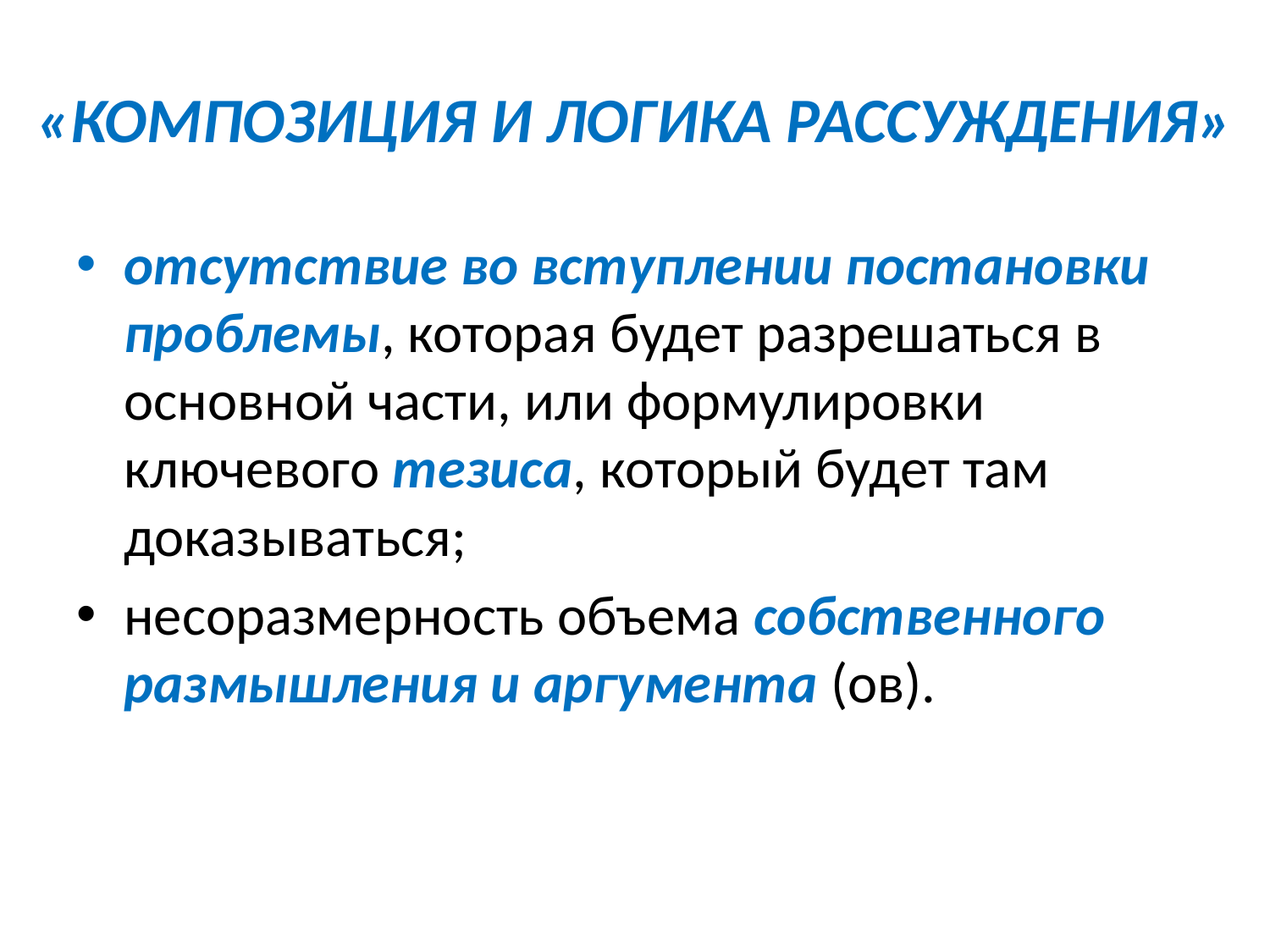

# «КОМПОЗИЦИЯ И ЛОГИКА РАССУЖДЕНИЯ»
отсутствие во вступлении постановки проблемы, которая будет разрешаться в основной части, или формулировки ключевого тезиса, который будет там доказываться;
несоразмерность объема собственного размышления и аргумента (ов).